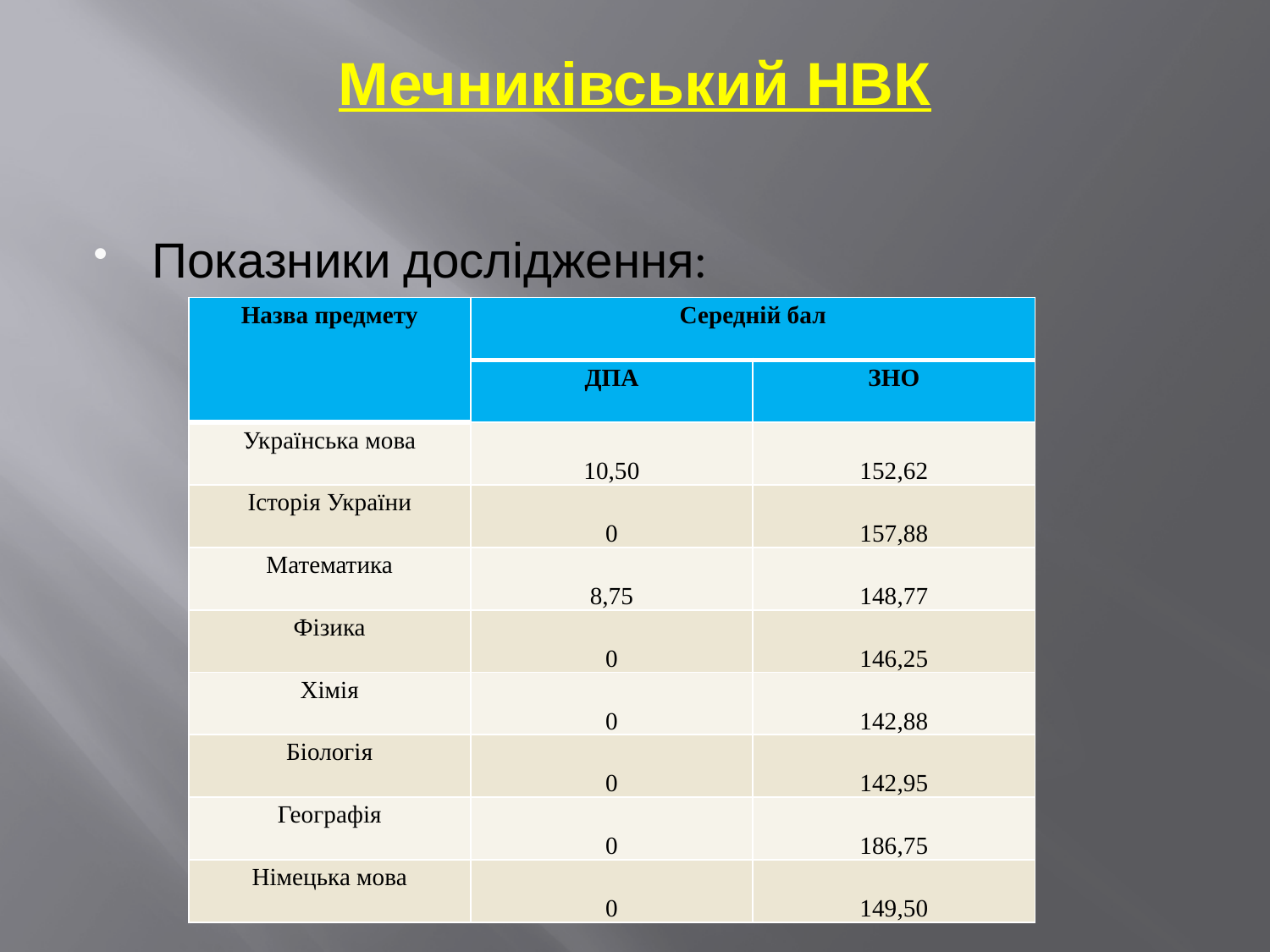

# Мечниківський НВК
Показники дослідження:

| Назва предмету | Середній бал |  |
| --- | --- | --- |
|  | ДПА | ЗНО |
| Українська мова | 10,50 | 152,62 |
| Історія України | 0 | 157,88 |
| Математика | 8,75 | 148,77 |
| Фізика | 0 | 146,25 |
| Хімія | 0 | 142,88 |
| Біологія | 0 | 142,95 |
| Географія | 0 | 186,75 |
| Німецька мова | 0 | 149,50 |